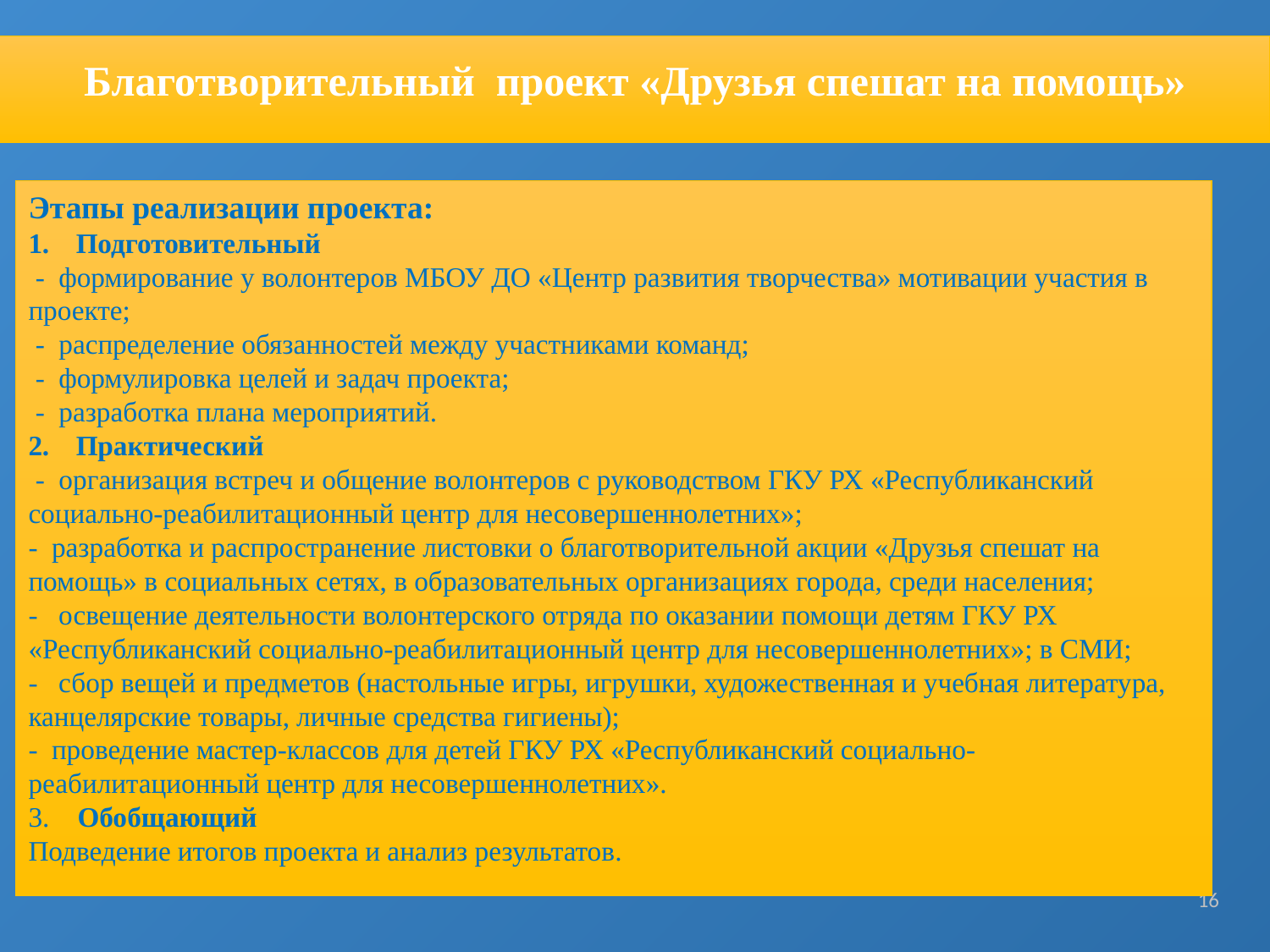

Благотворительный  проект «Друзья спешат на помощь»

Этапы реализации проекта:
Подготовительный
 -  формирование у волонтеров МБОУ ДО «Центр развития творчества» мотивации участия в проекте;
 -  распределение обязанностей между участниками команд;
 -  формулировка целей и задач проекта;
 -  разработка плана мероприятий.
Практический
 -  организация встреч и общение волонтеров с руководством ГКУ РХ «Республиканский социально-реабилитационный центр для несовершеннолетних»;
-  разработка и распространение листовки о благотворительной акции «Друзья спешат на помощь» в социальных сетях, в образовательных организациях города, среди населения;
-   освещение деятельности волонтерского отряда по оказании помощи детям ГКУ РХ «Республиканский социально-реабилитационный центр для несовершеннолетних»; в СМИ;
-   сбор вещей и предметов (настольные игры, игрушки, художественная и учебная литература, канцелярские товары, личные средства гигиены);
-  проведение мастер-классов для детей ГКУ РХ «Республиканский социально-реабилитационный центр для несовершеннолетних».
3.    Обобщающий
Подведение итогов проекта и анализ результатов.

16